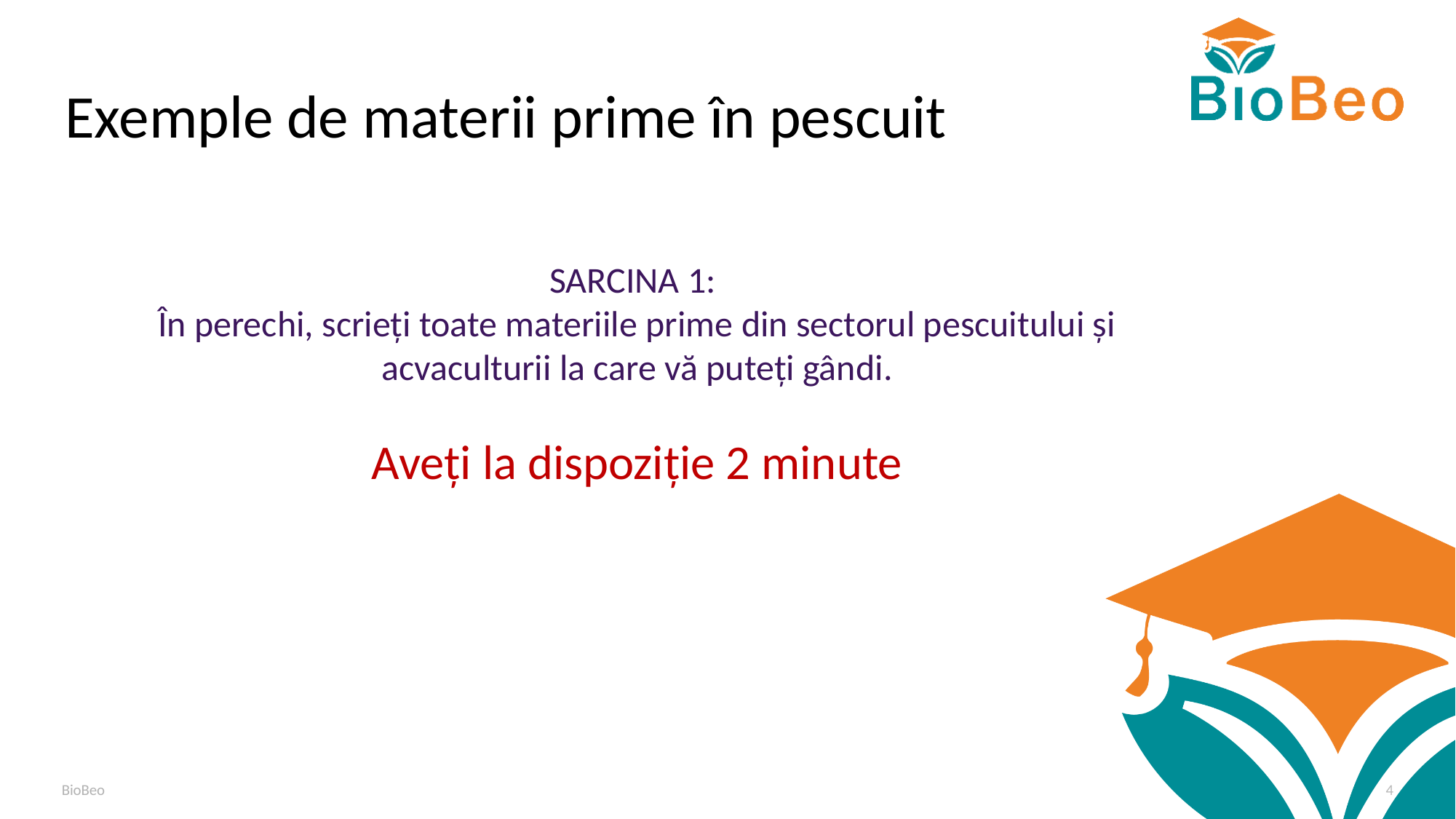

# Exemple de materii prime în pescuit
SARCINA 1:
În perechi, scrieți toate materiile prime din sectorul pescuitului și acvaculturii la care vă puteți gândi.

Aveți la dispoziție 2 minute

BioBeo
4